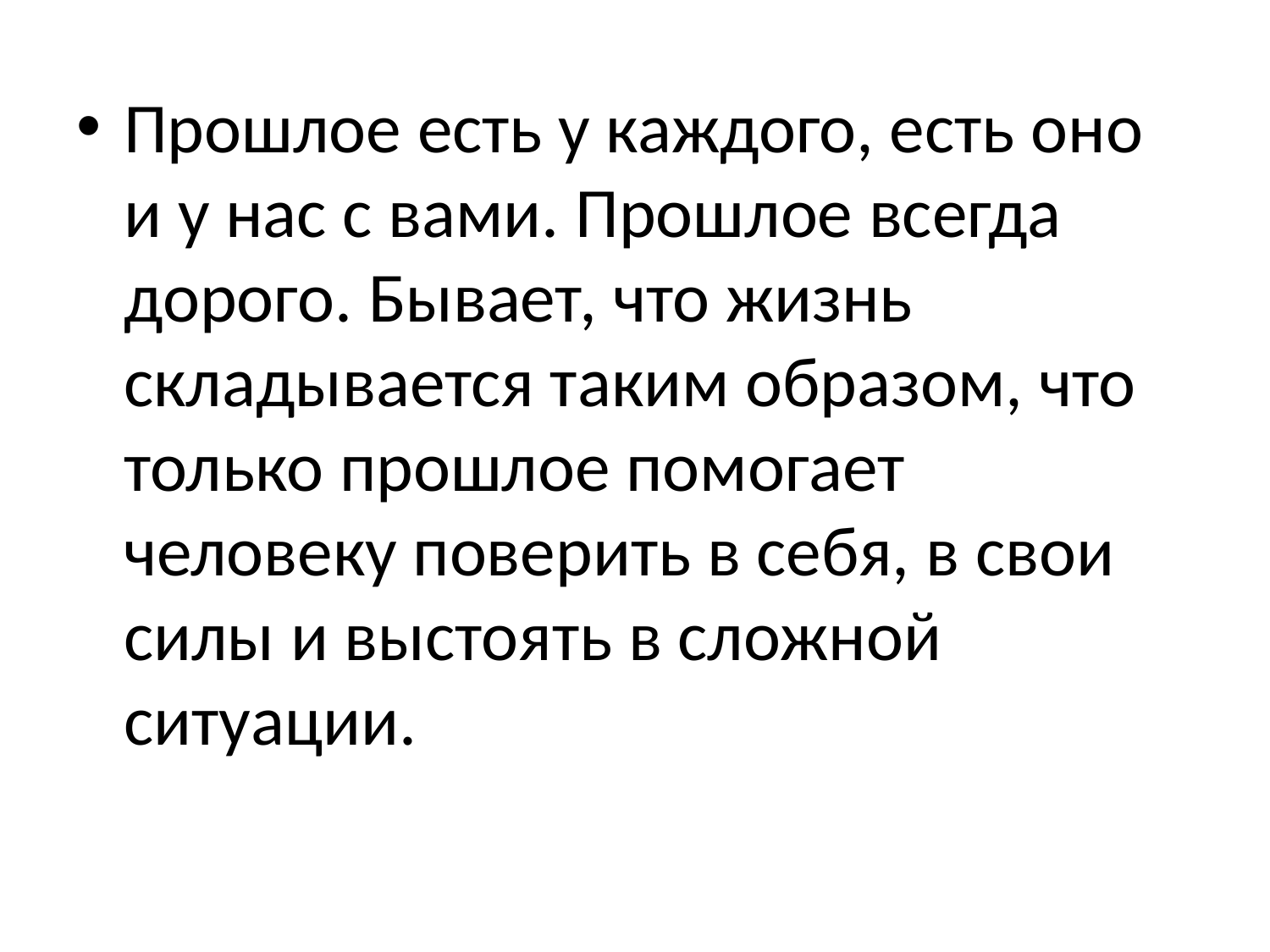

#
Прошлое есть у каждого, есть оно и у нас с вами. Прошлое всегда дорого. Бывает, что жизнь складывается таким образом, что только прошлое помогает человеку поверить в себя, в свои силы и выстоять в сложной ситуации.